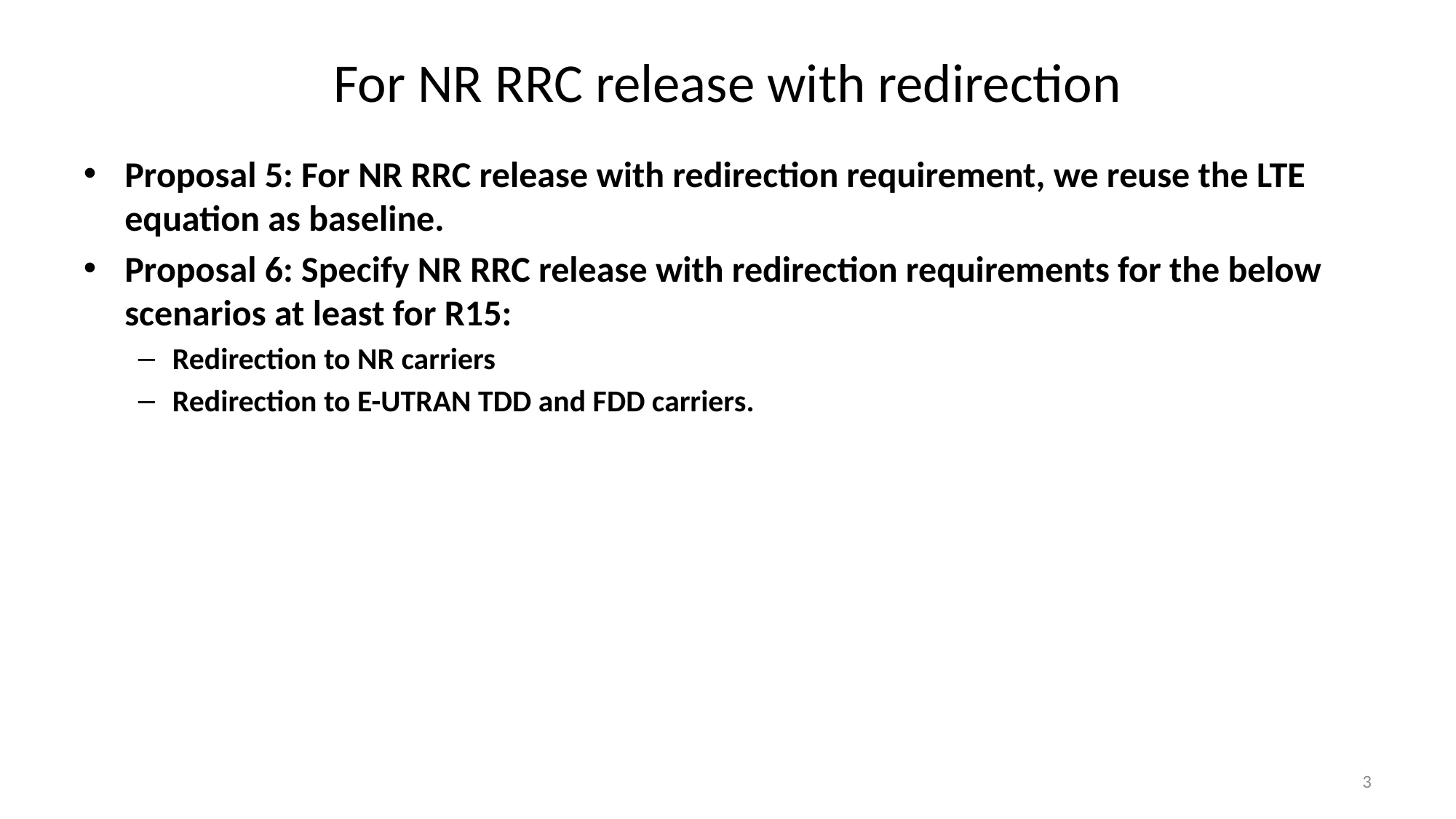

# For NR RRC release with redirection
Proposal 5: For NR RRC release with redirection requirement, we reuse the LTE equation as baseline.
Proposal 6: Specify NR RRC release with redirection requirements for the below scenarios at least for R15:
Redirection to NR carriers
Redirection to E-UTRAN TDD and FDD carriers.

3